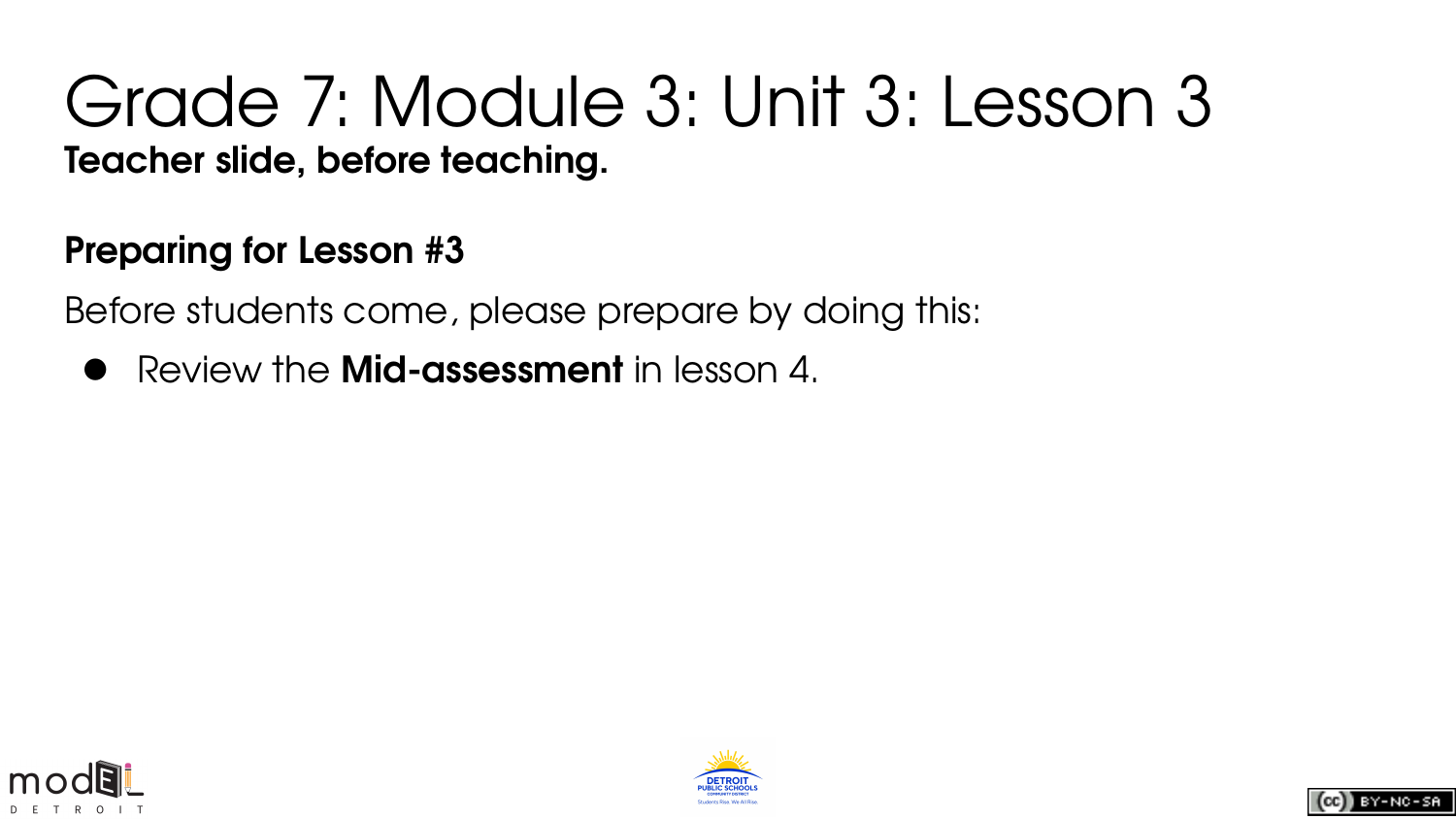

Grade 7: Module 3: Unit 3: Lesson 3
Teacher slide, before teaching.

Preparing for Lesson #3
Before students come, please prepare by doing this:
Review the Mid-assessment in lesson 4.